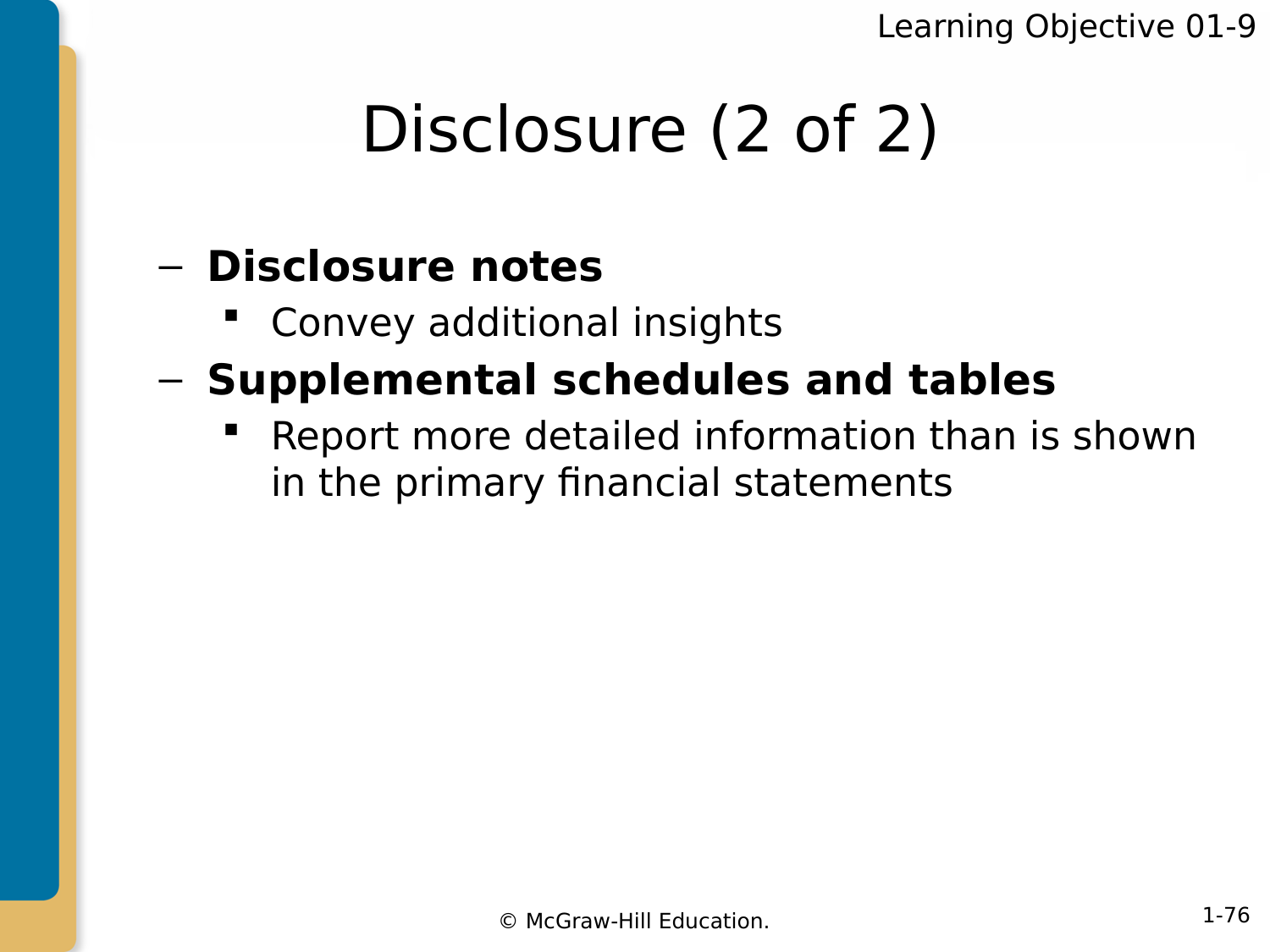

Learning Objective 01-9
# Disclosure (2 of 2)
Disclosure notes
Convey additional insights
Supplemental schedules and tables
Report more detailed information than is shown in the primary financial statements